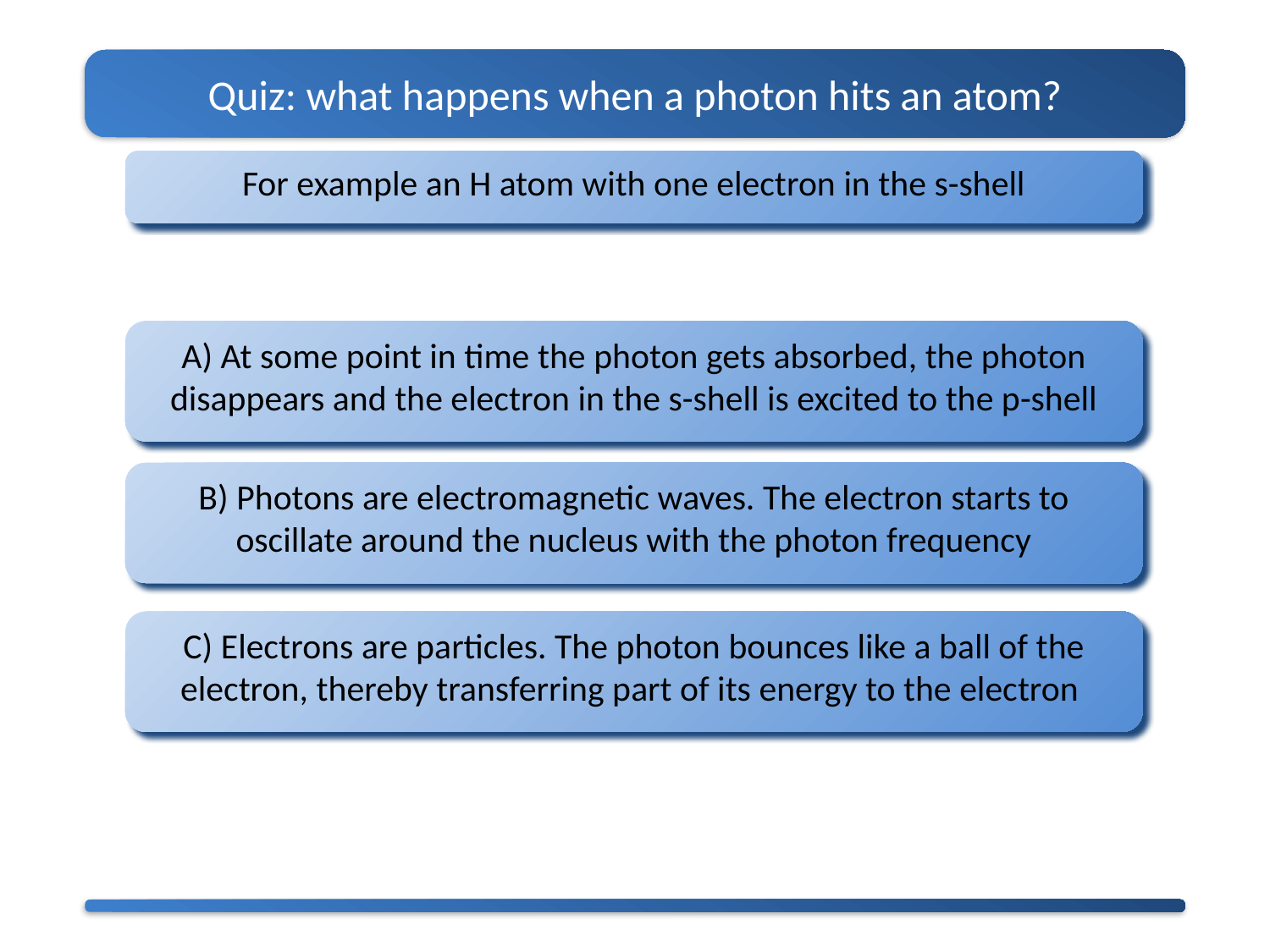

Quiz: what happens when a photon hits an atom?
For example an H atom with one electron in the s-shell
A) At some point in time the photon gets absorbed, the photon disappears and the electron in the s-shell is excited to the p-shell
B) Photons are electromagnetic waves. The electron starts to oscillate around the nucleus with the photon frequency
C) Electrons are particles. The photon bounces like a ball of the electron, thereby transferring part of its energy to the electron